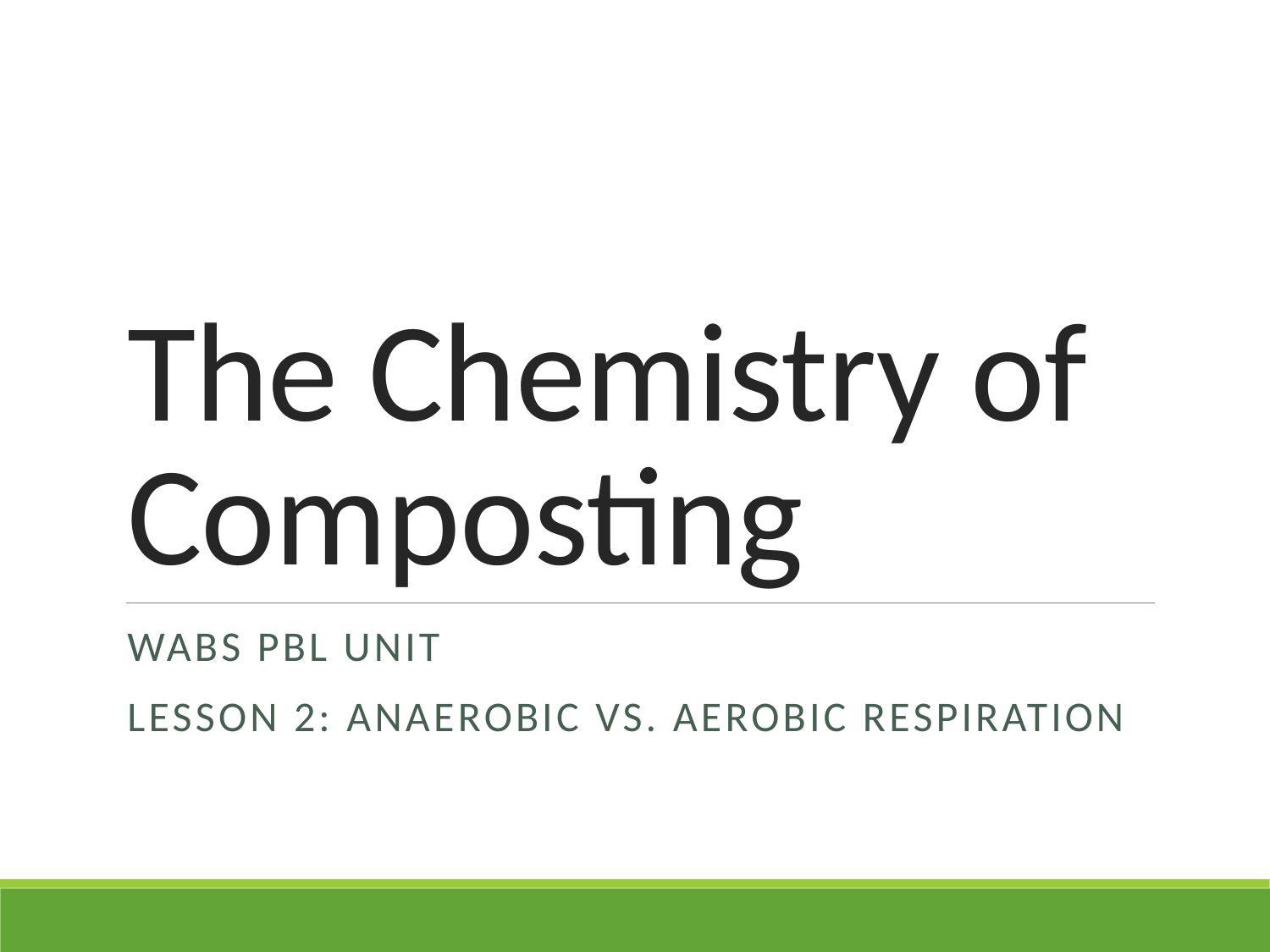

# The Chemistry of Composting
WABS PBL Unit
Lesson 2: Anaerobic vs. aerobic respiration